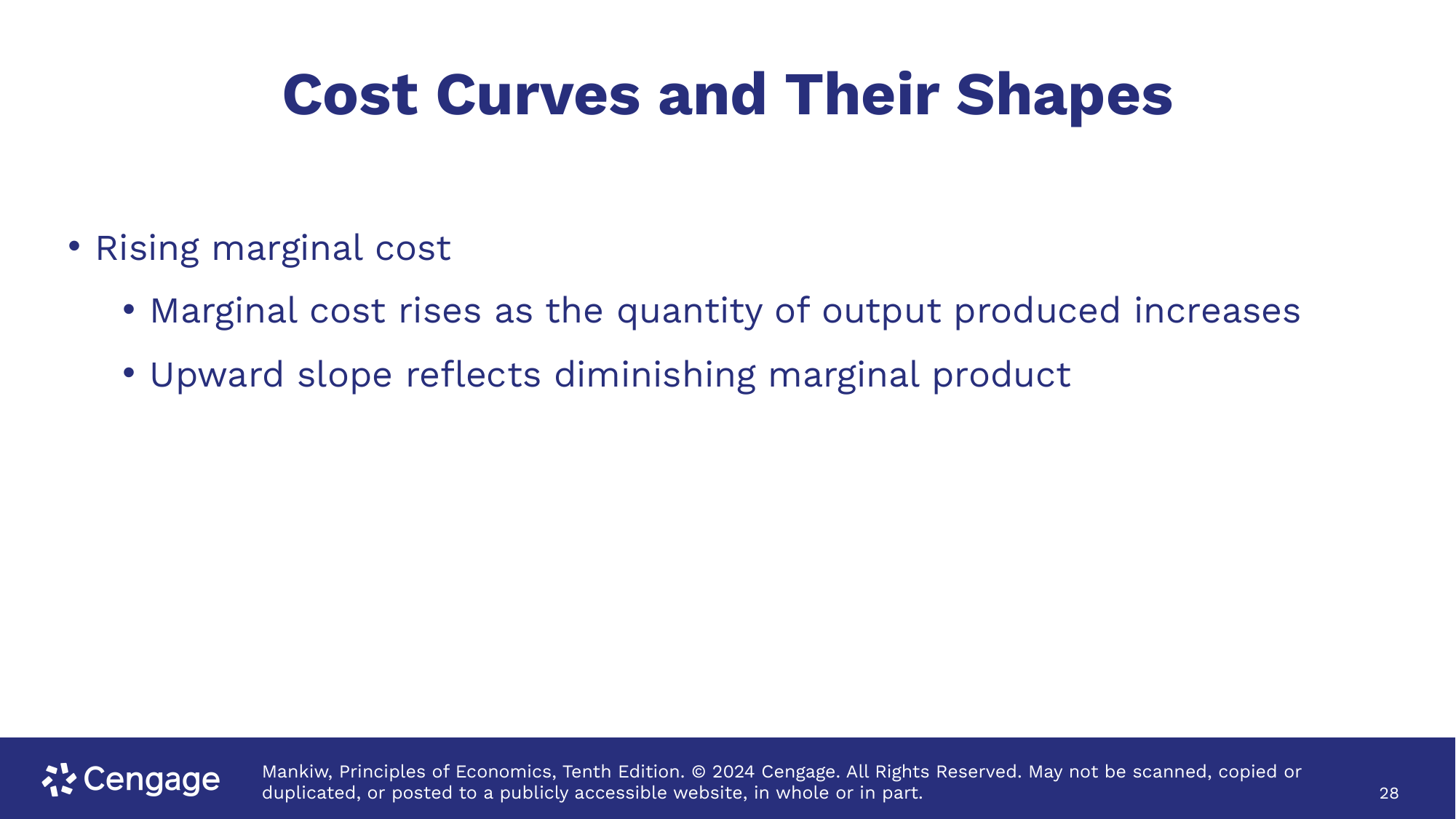

# Cost Curves and Their Shapes
Rising marginal cost
Marginal cost rises as the quantity of output produced increases
Upward slope reflects diminishing marginal product